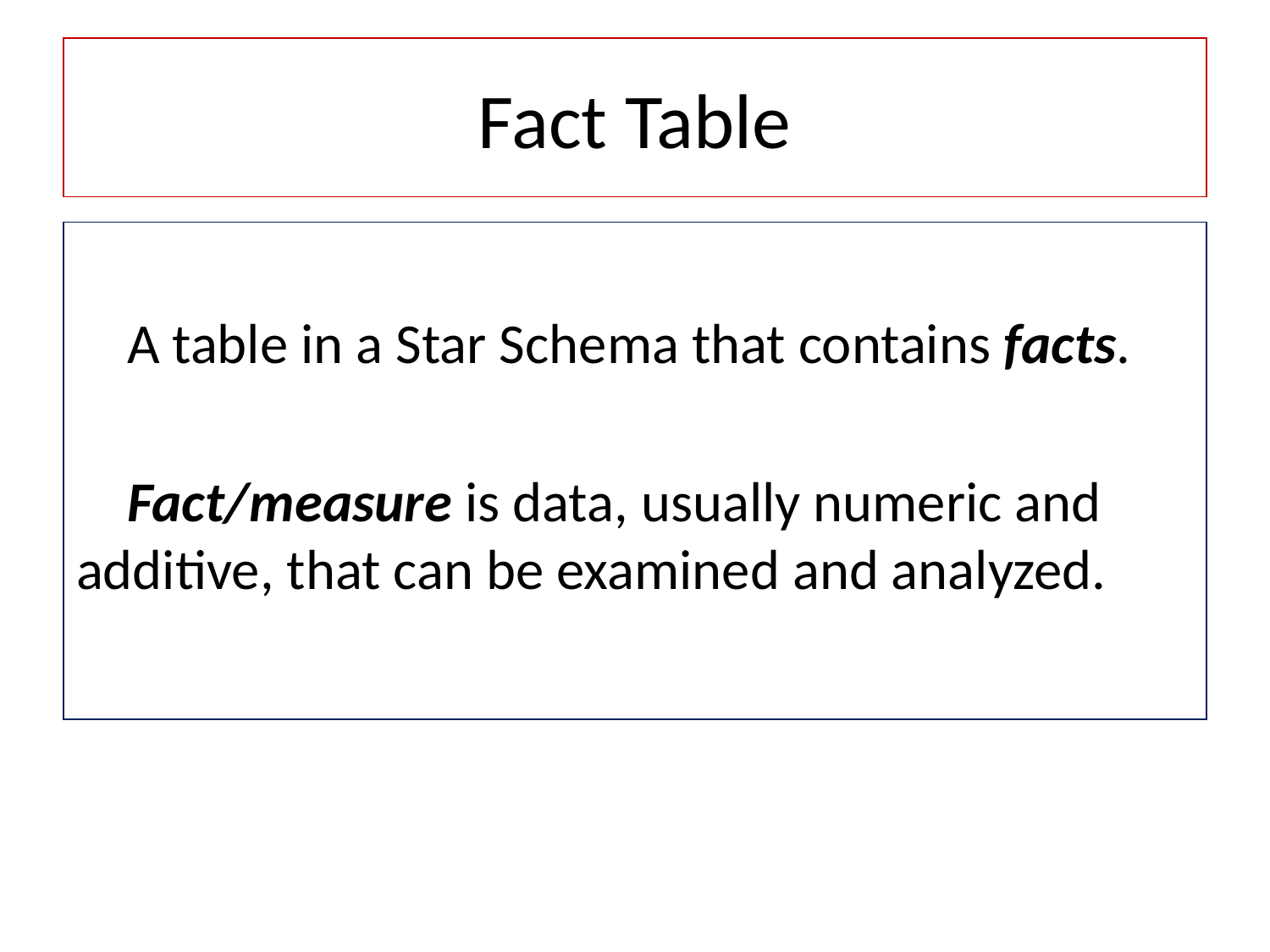

# Fact Table

    A table in a Star Schema that contains facts.

    Fact/measure is data, usually numeric and additive, that can be examined and analyzed.